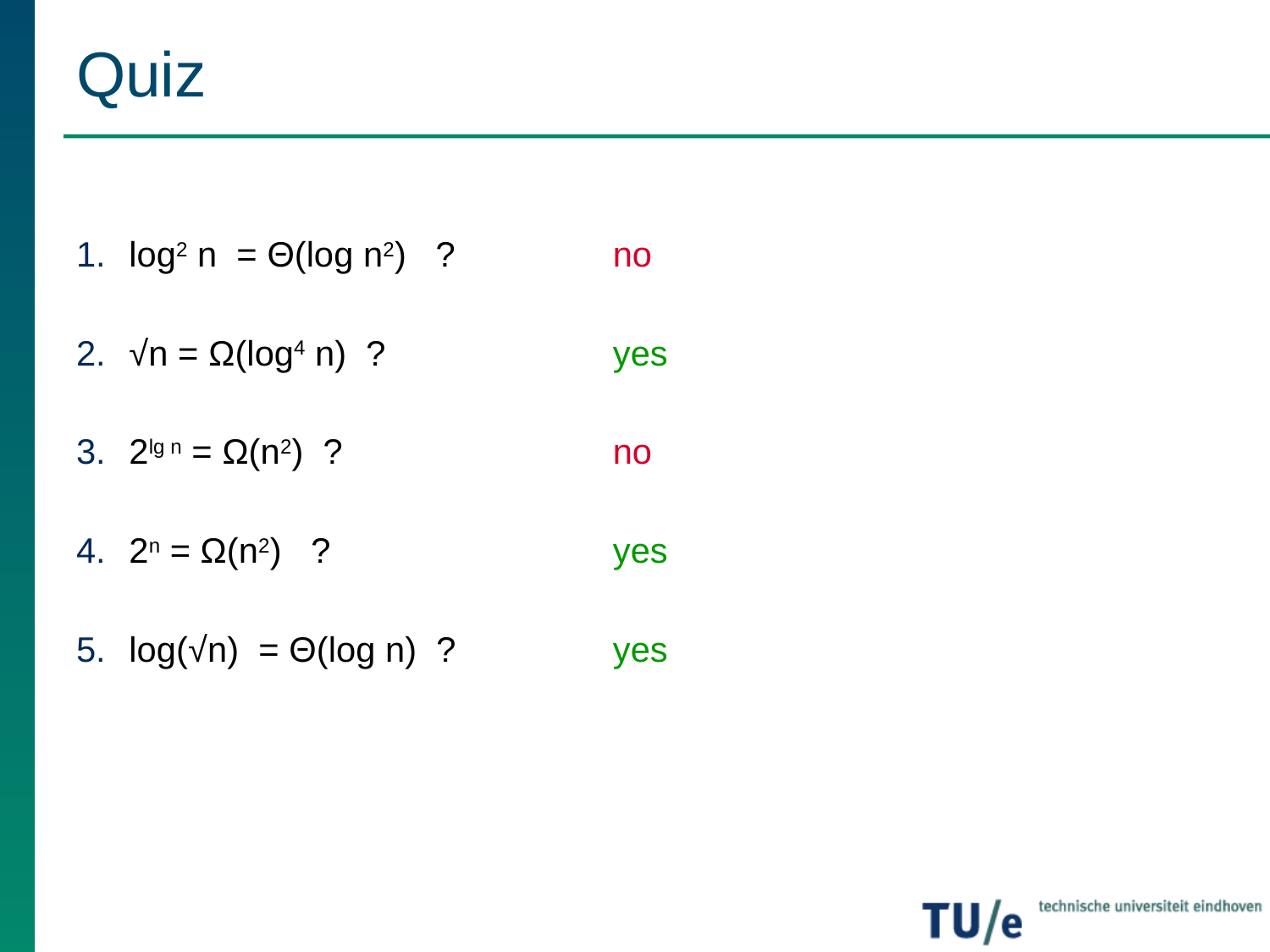

# Quiz

log2 n  = Θ(log n2)   ?

√n = Ω(log4 n)  ?

2lg n = Ω(n2)  ?

2n = Ω(n2)   ?

log(√n)  = Θ(log n)  ?

no

yes

no

yes

yes